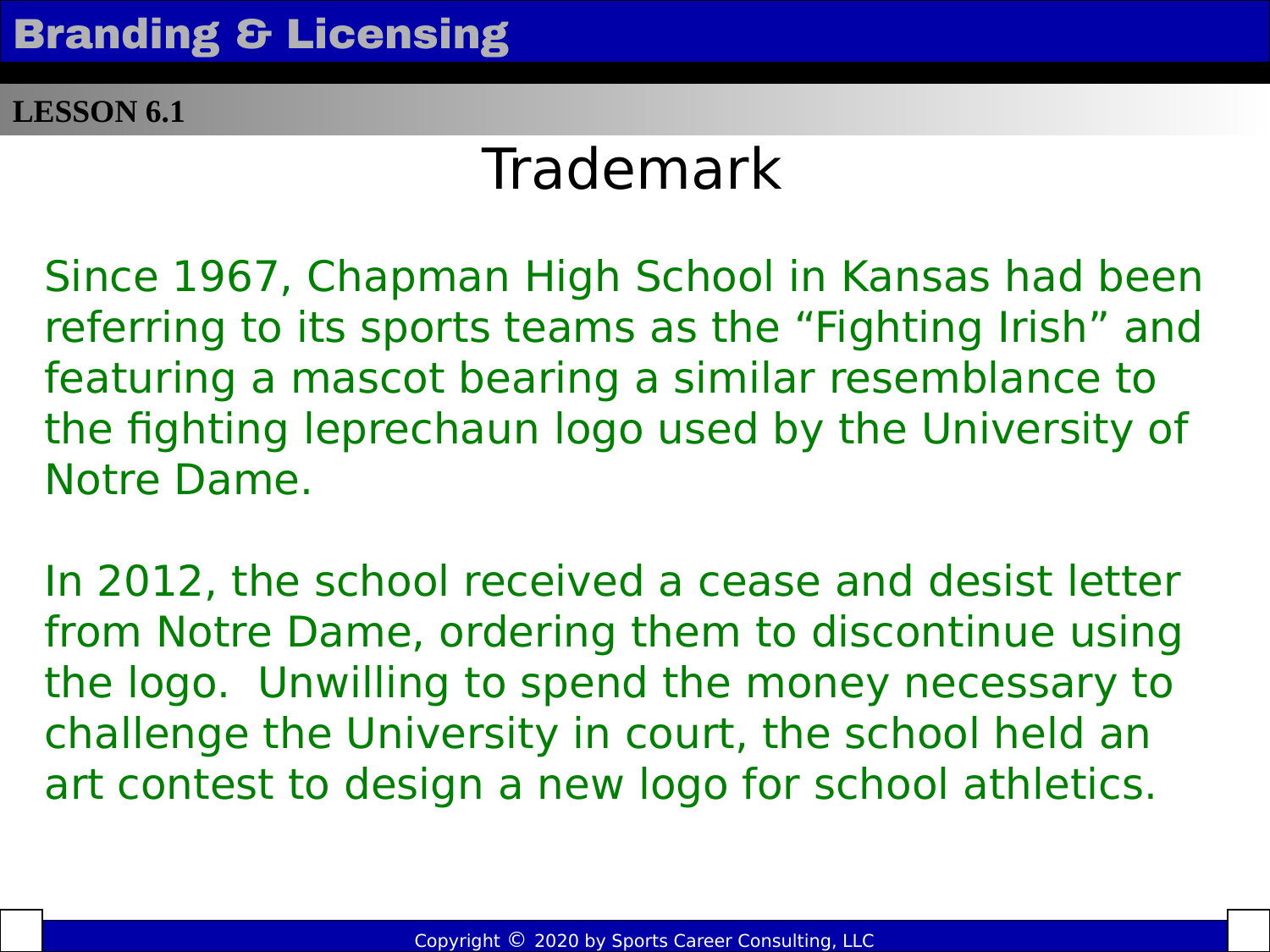

Branding & Licensing
LESSON 6.1
Trademark
Since 1967, Chapman High School in Kansas had been referring to its sports teams as the “Fighting Irish” and featuring a mascot bearing a similar resemblance to the fighting leprechaun logo used by the University of Notre Dame.

In 2012, the school received a cease and desist letter from Notre Dame, ordering them to discontinue using the logo.  Unwilling to spend the money necessary to challenge the University in court, the school held an art contest to design a new logo for school athletics.
Copyright © 2020 by Sports Career Consulting, LLC